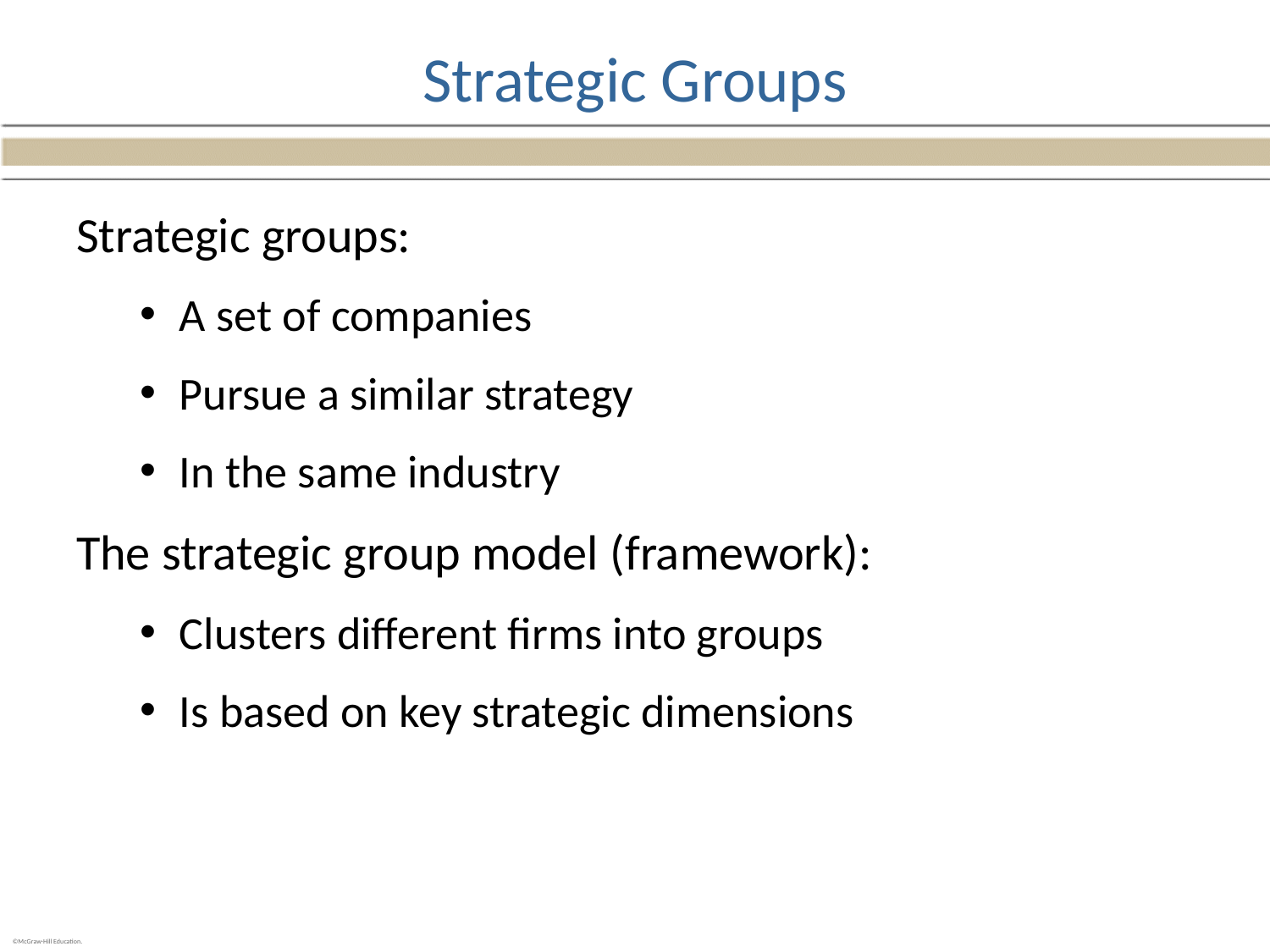

# Strategic Groups
Strategic groups:
A set of companies
Pursue a similar strategy
In the same industry
The strategic group model (framework):
Clusters different firms into groups
Is based on key strategic dimensions